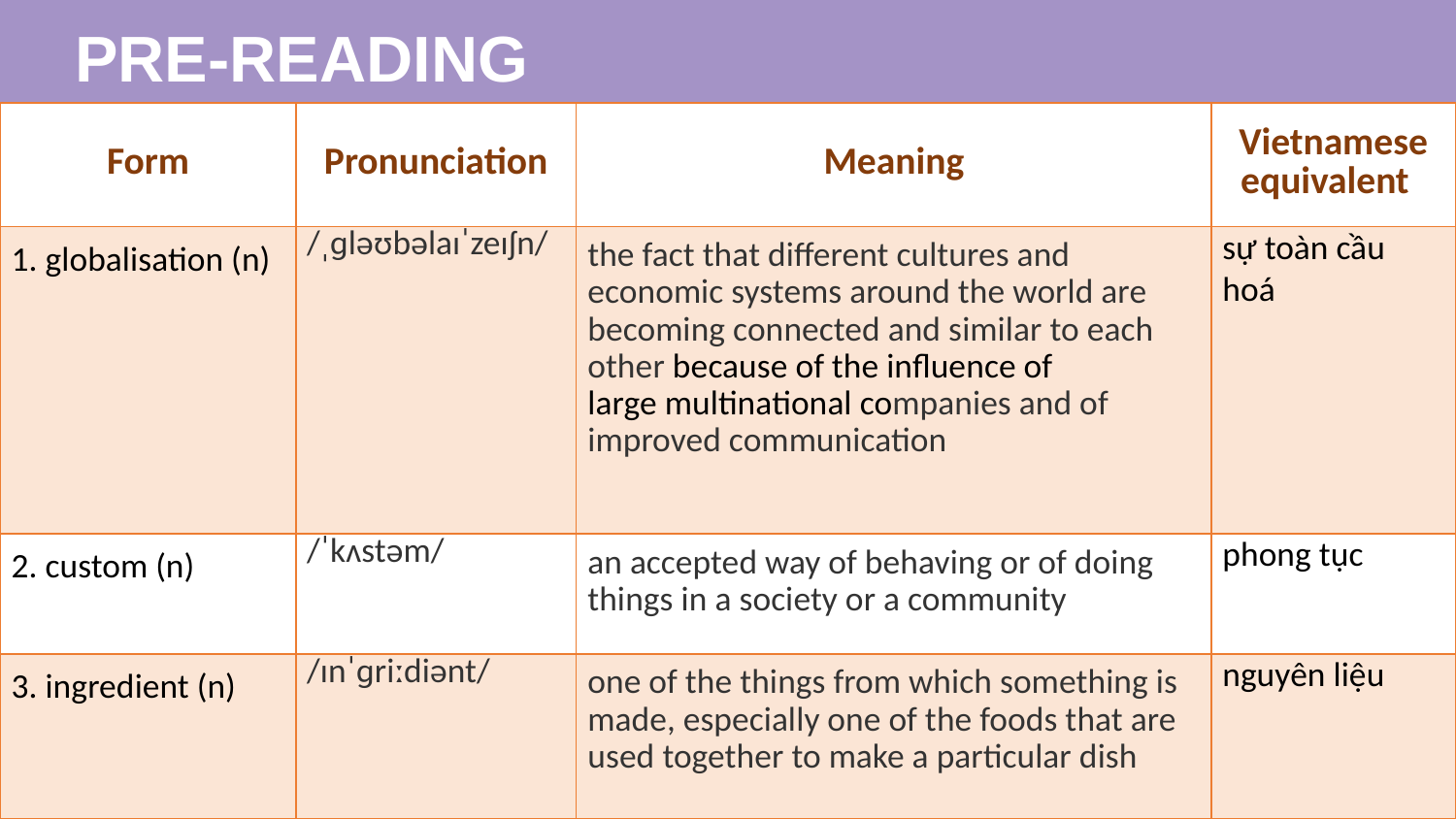

PRE-READING
| Form | Pronunciation | Meaning | Vietnamese equivalent |
| --- | --- | --- | --- |
| 1. globalisation (n) | /ˌɡləʊbəlaɪˈzeɪʃn/ | the fact that different cultures and economic systems around the world are becoming connected and similar to each other because of the influence of large multinational companies and of improved communication | sự toàn cầu hoá |
| 2. custom (n) | /ˈkʌstəm/ | an accepted way of behaving or of doing things in a society or a community | phong tục |
| 3. ingredient (n) | /ɪnˈɡriːdiənt/ | one of the things from which something is made, especially one of the foods that are used together to make a particular dish | nguyên liệu |